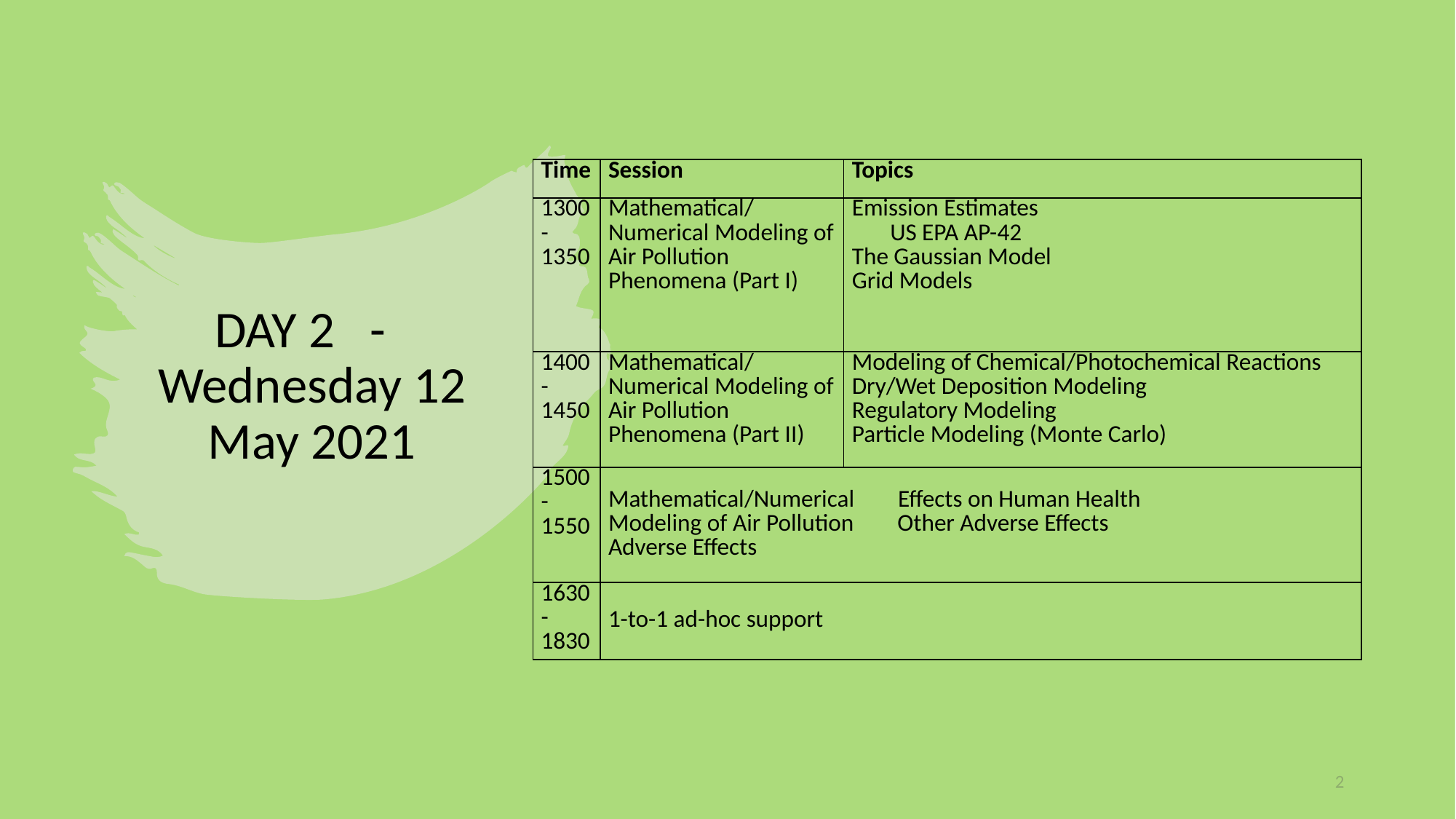

| Time | Session | Topics |
| --- | --- | --- |
| 1300-1350 | Mathematical/Numerical Modeling of Air Pollution Phenomena (Part I) | Emission Estimates US EPA AP-42 The Gaussian Model Grid Models |
| 1400-1450 | Mathematical/Numerical Modeling of Air Pollution Phenomena (Part II) | Modeling of Chemical/Photochemical Reactions Dry/Wet Deposition Modeling Regulatory Modeling Particle Modeling (Monte Carlo) |
| 1500-1550 | Mathematical/Numerical Effects on Human Health Modeling of Air Pollution Other Adverse Effects Adverse Effects |  |
| 1630-1830 | 1-to-1 ad-hoc support |  |
# DAY 2   -   Wednesday 12 May 2021
2